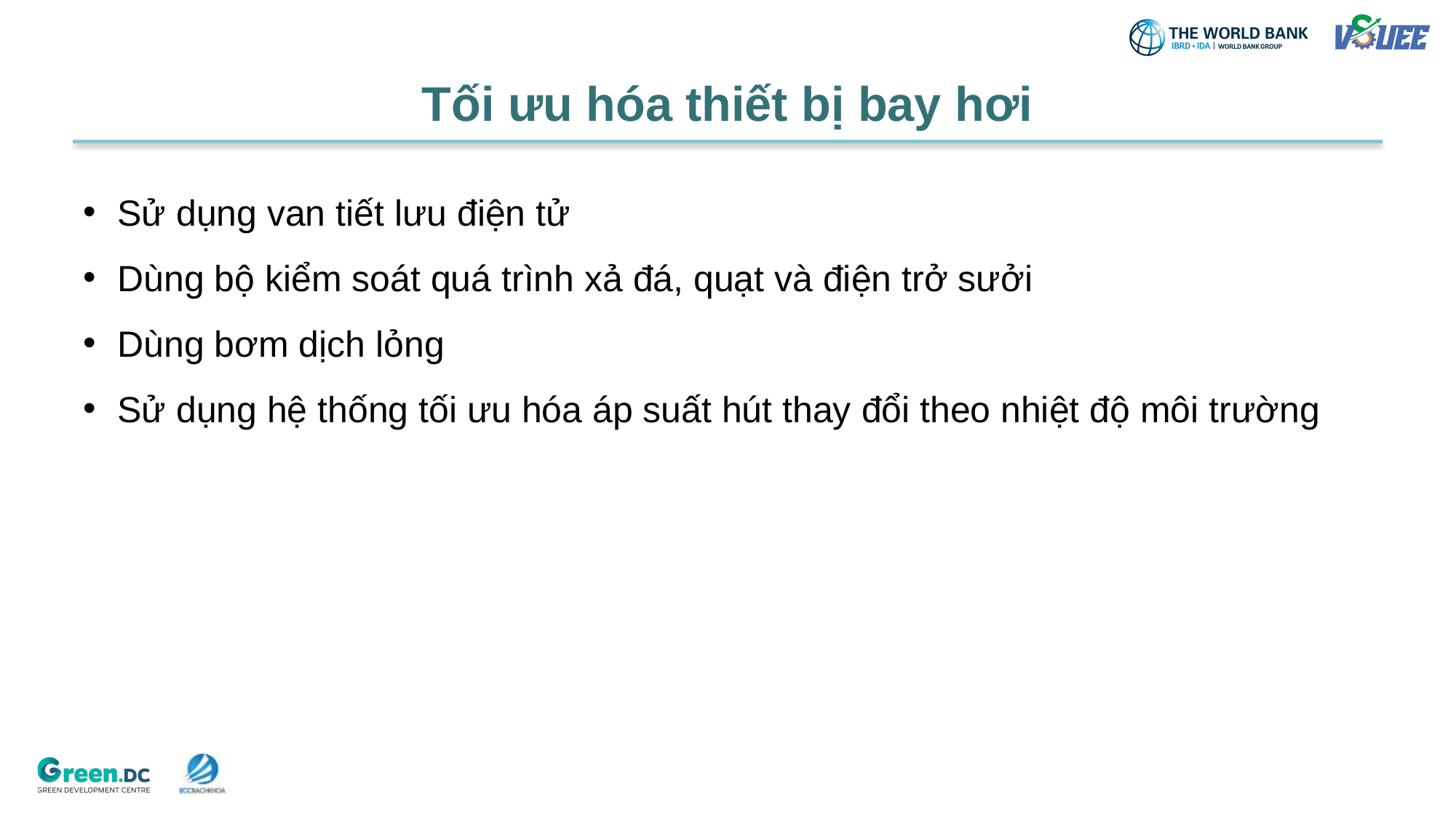

# Tối ưu hóa thiết bị bay hơi
Sử dụng van tiết lưu điện tử
Dùng bộ kiểm soát quá trình xả đá, quạt và điện trở sưởi
Dùng bơm dịch lỏng
Sử dụng hệ thống tối ưu hóa áp suất hút thay đổi theo nhiệt độ môi trường